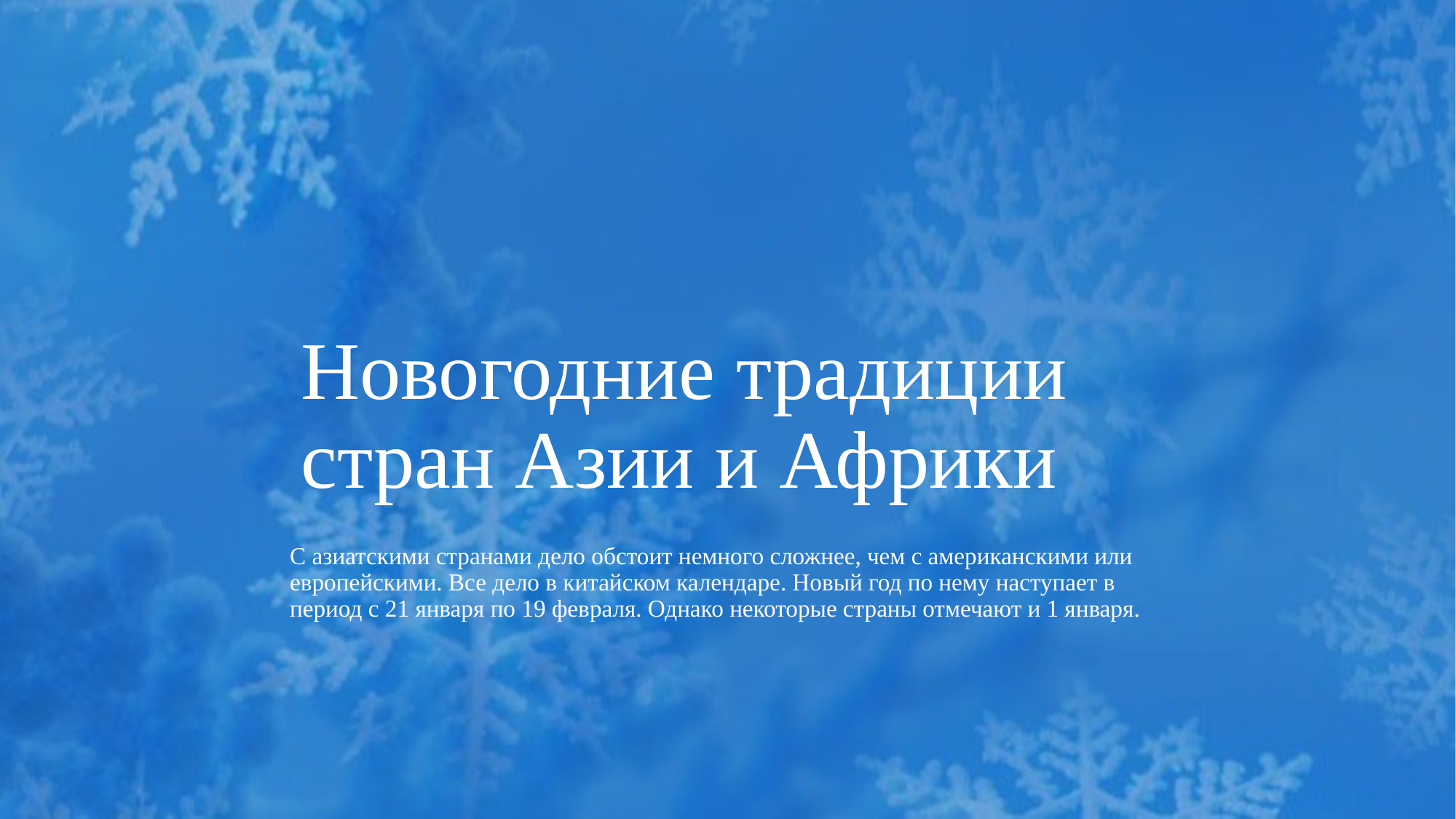

# Новогодние традиции стран Азии и Африки
С азиатскими странами дело обстоит немного сложнее, чем с американскими или европейскими. Все дело в китайском календаре. Новый год по нему наступает в период с 21 января по 19 февраля. Однако некоторые страны отмечают и 1 января.